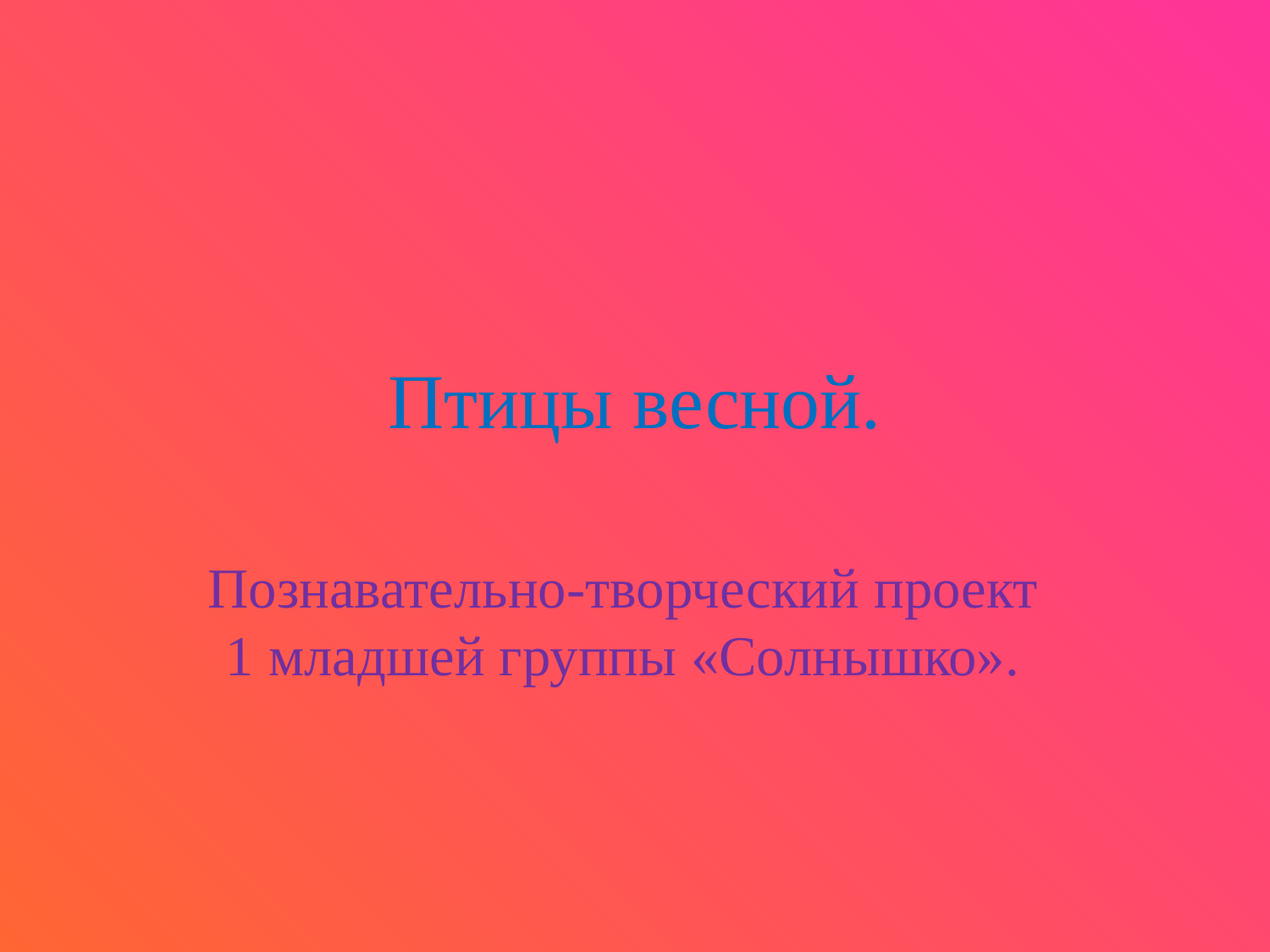

# Птицы весной.
Познавательно-творческий проект 1 младшей группы «Солнышко».